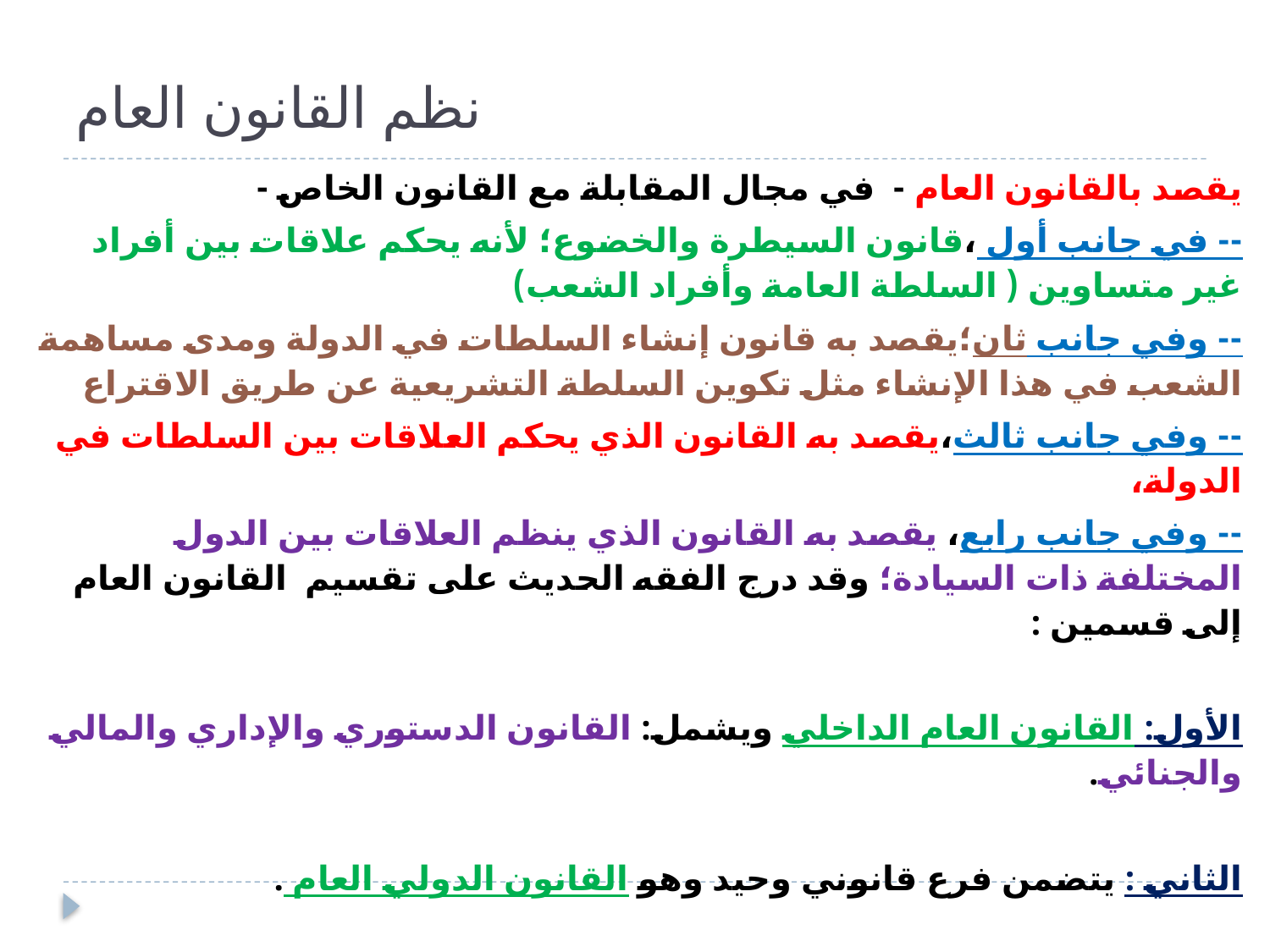

# نظم القانون العام
يقصد بالقانون العام -  في مجال المقابلة مع القانون الخاص -
-- في جانب أول ،قانون السيطرة والخضوع؛ لأنه يحكم علاقات بين أفراد غير متساوين ( السلطة العامة وأفراد الشعب)
-- وفي جانب ثان؛يقصد به قانون إنشاء السلطات في الدولة ومدى مساهمة الشعب في هذا الإنشاء مثل تكوين السلطة التشريعية عن طريق الاقتراع
-- وفي جانب ثالث،يقصد به القانون الذي يحكم العلاقات بين السلطات في الدولة،
-- وفي جانب رابع، يقصد به القانون الذي ينظم العلاقات بين الدول المختلفة ذات السيادة؛ وقد درج الفقه الحديث على تقسيم  القانون العام إلى قسمين :

الأول: القانون العام الداخلي ويشمل: القانون الدستوري والإداري والمالي والجنائي.

الثاني : يتضمن فرع قانوني وحيد وهو القانون الدولي العام .